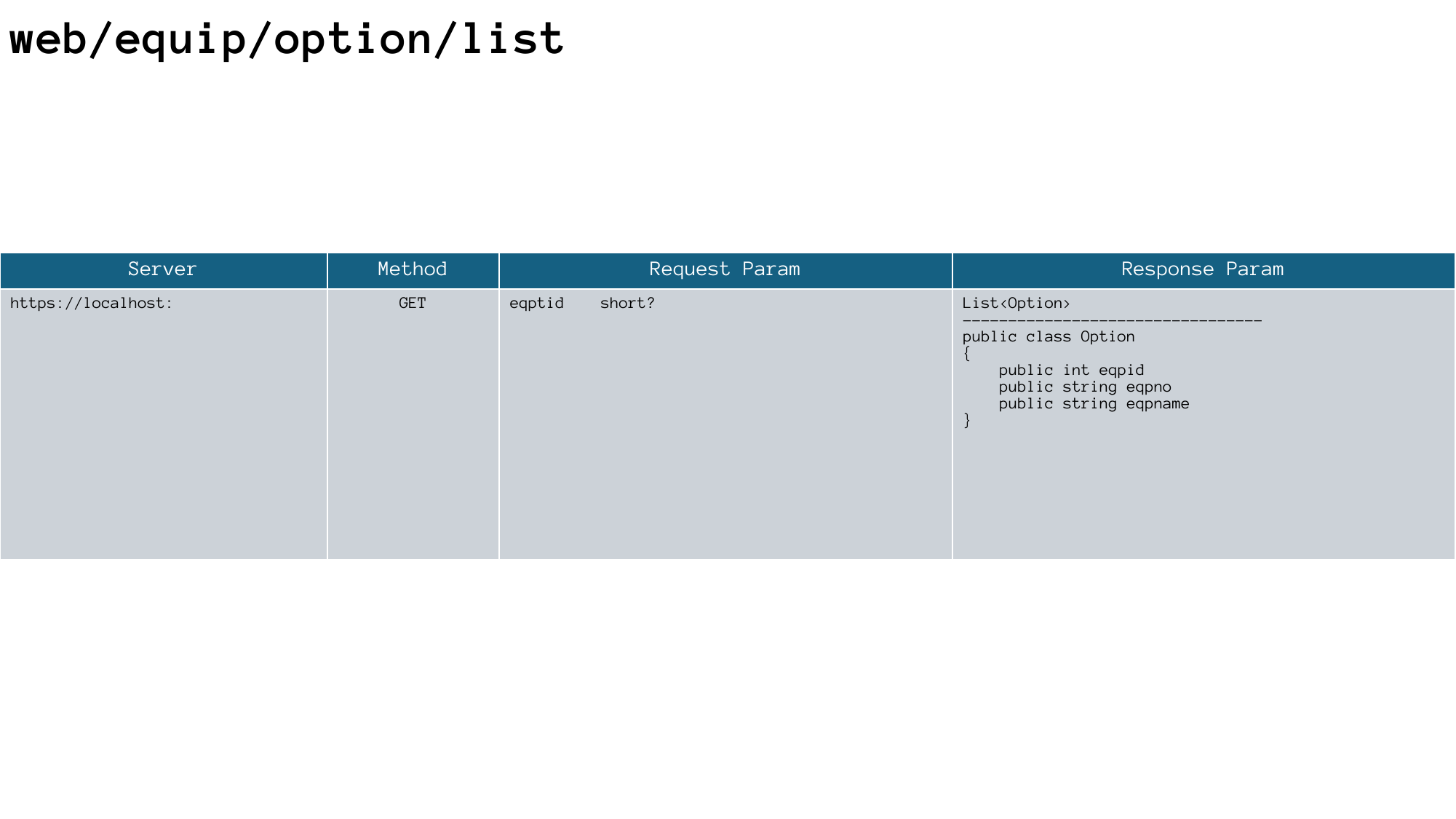

web/equip/option/list
| Server | Method | Request Param | Response Param |
| --- | --- | --- | --- |
| https://localhost: | GET | eqptid short? | List<Option> --------------------------------- public class Option { public int eqpid public string eqpno public string eqpname } |